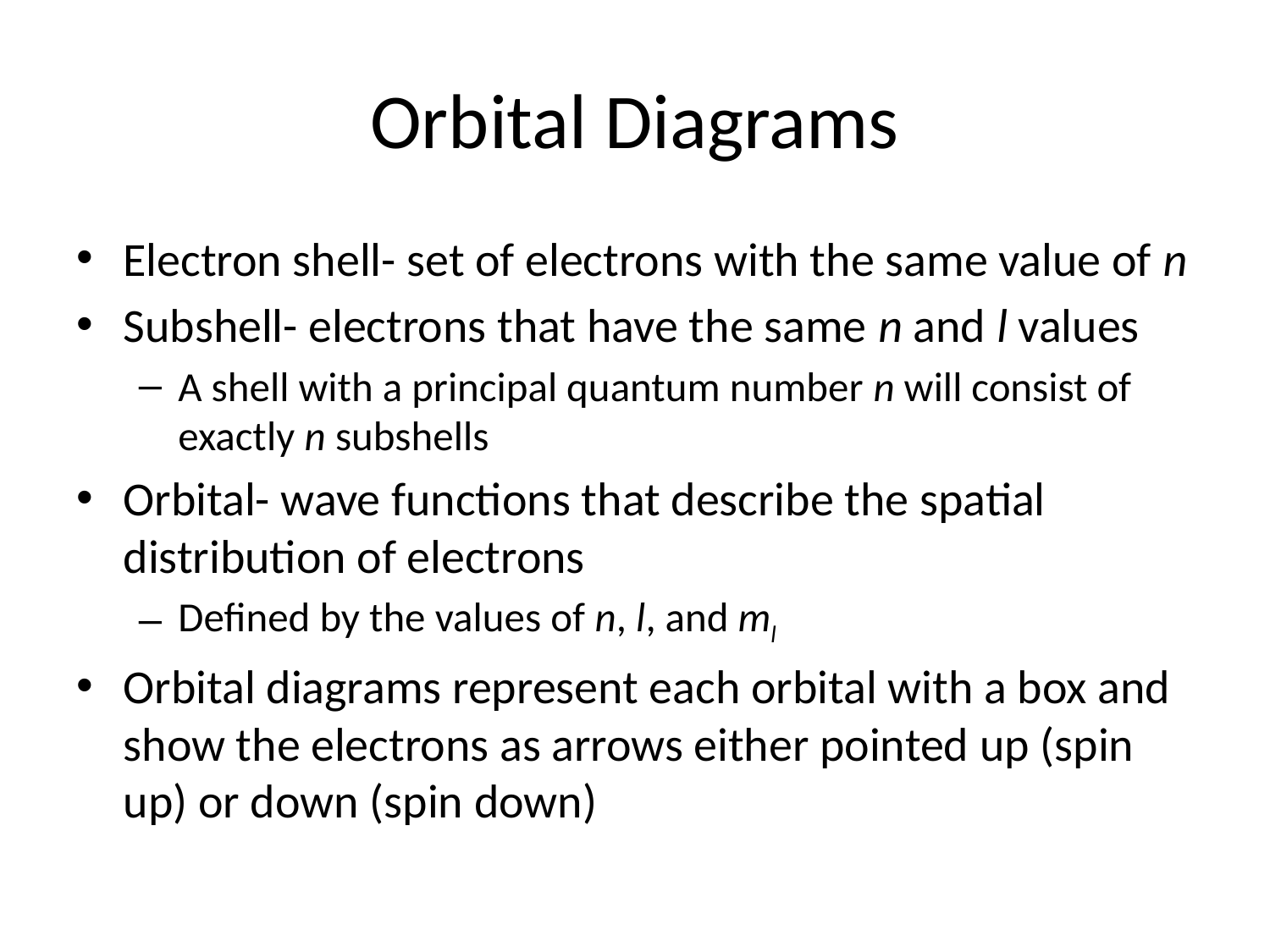

# Orbital Diagrams
Electron shell- set of electrons with the same value of n
Subshell- electrons that have the same n and l values
A shell with a principal quantum number n will consist of exactly n subshells
Orbital- wave functions that describe the spatial distribution of electrons
Defined by the values of n, l, and ml
Orbital diagrams represent each orbital with a box and show the electrons as arrows either pointed up (spin up) or down (spin down)